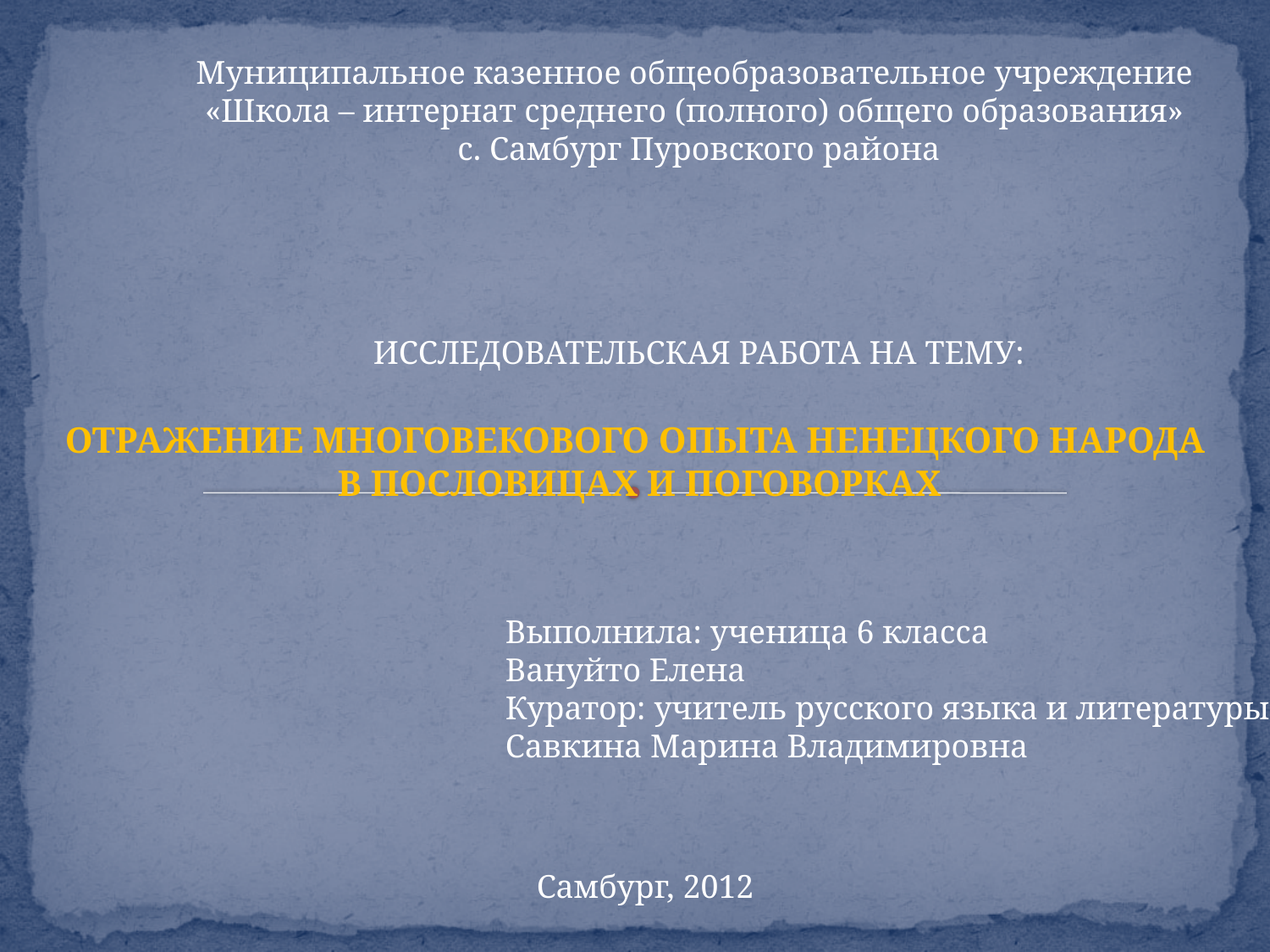

Муниципальное казенное общеобразовательное учреждение
«Школа – интернат среднего (полного) общего образования»
с. Самбург Пуровского района
ИССЛЕДОВАТЕЛЬСКАЯ РАБОТА НА ТЕМУ:
ОТРАЖЕНИЕ МНОГОВЕКОВОГО ОПЫТА НЕНЕЦКОГО НАРОДА
 В ПОСЛОВИЦАХ И ПОГОВОРКАХ
Выполнила: ученица 6 класса
Вануйто Елена
Куратор: учитель русского языка и литературы
Савкина Марина Владимировна
Самбург, 2012